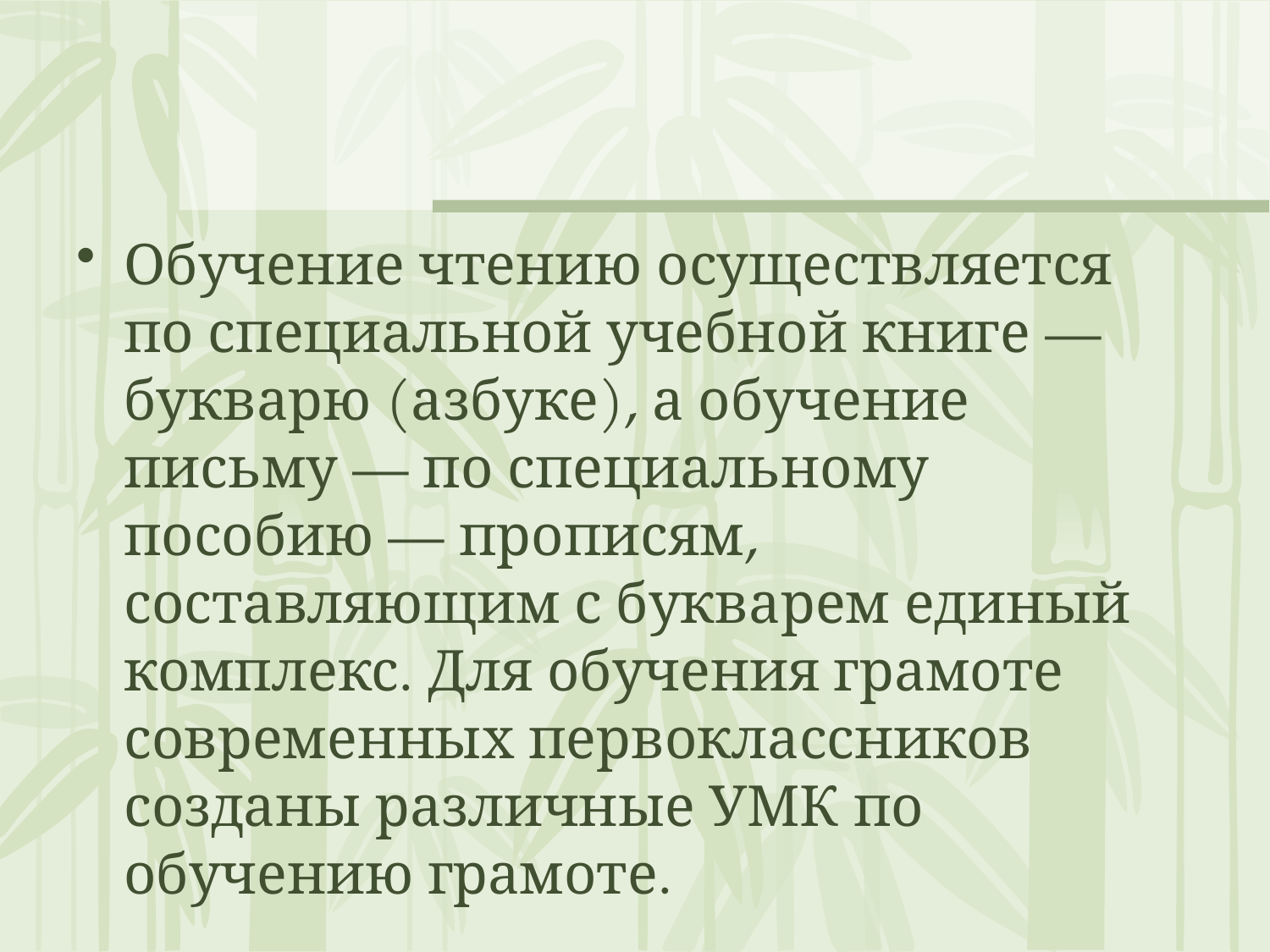

#
Обучение чтению осуществляется по специальной учебной книге — букварю (азбуке), а обучение письму — по специальному пособию — прописям, составляющим с букварем единый комплекс. Для обучения грамоте современных первоклассников созданы различные УМК по обучению грамоте.